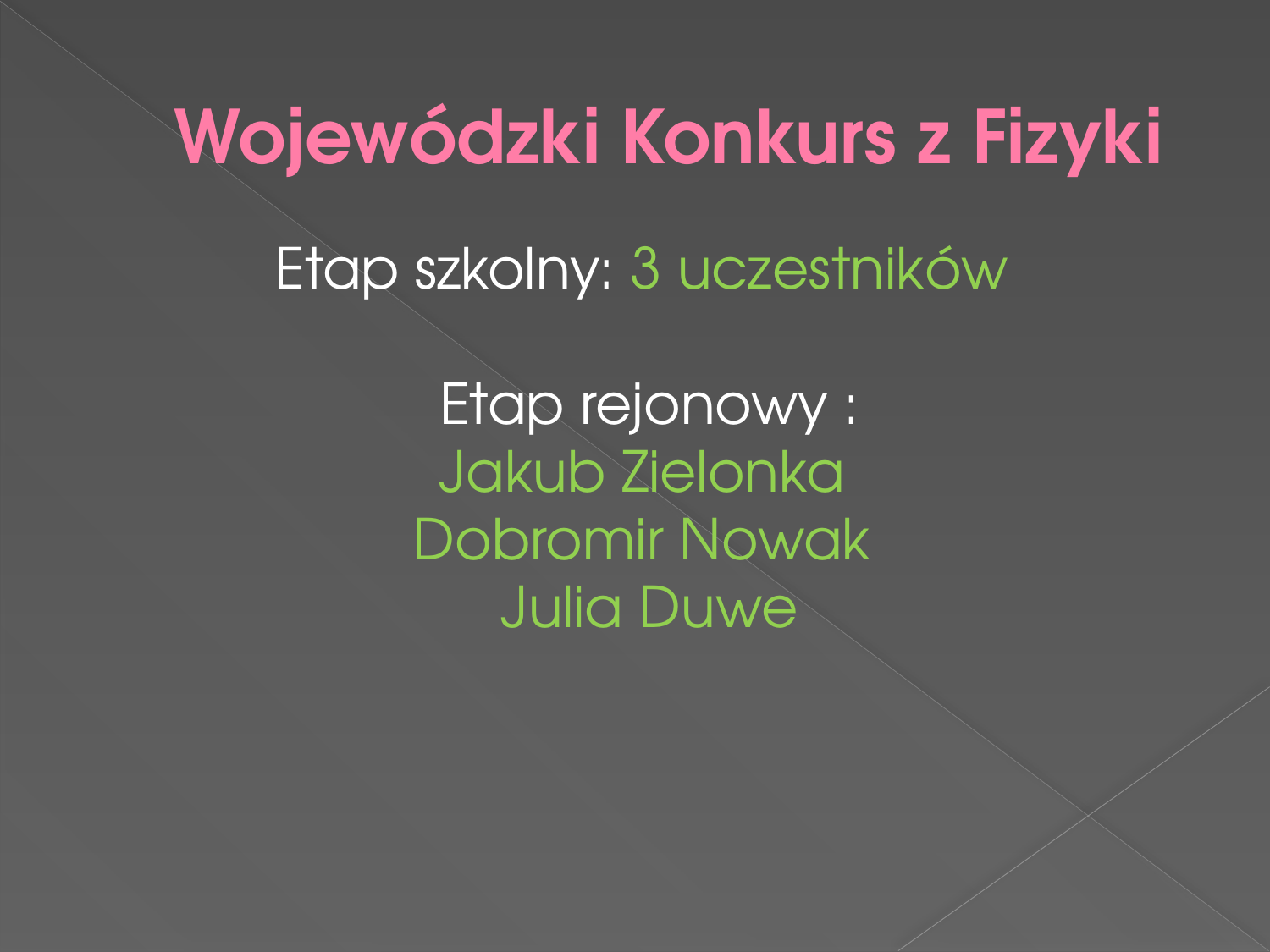

# Wojewódzki Konkurs z Fizyki
Etap szkolny: 3 uczestników

Etap rejonowy :
Jakub Zielonka
Dobromir Nowak
Julia Duwe